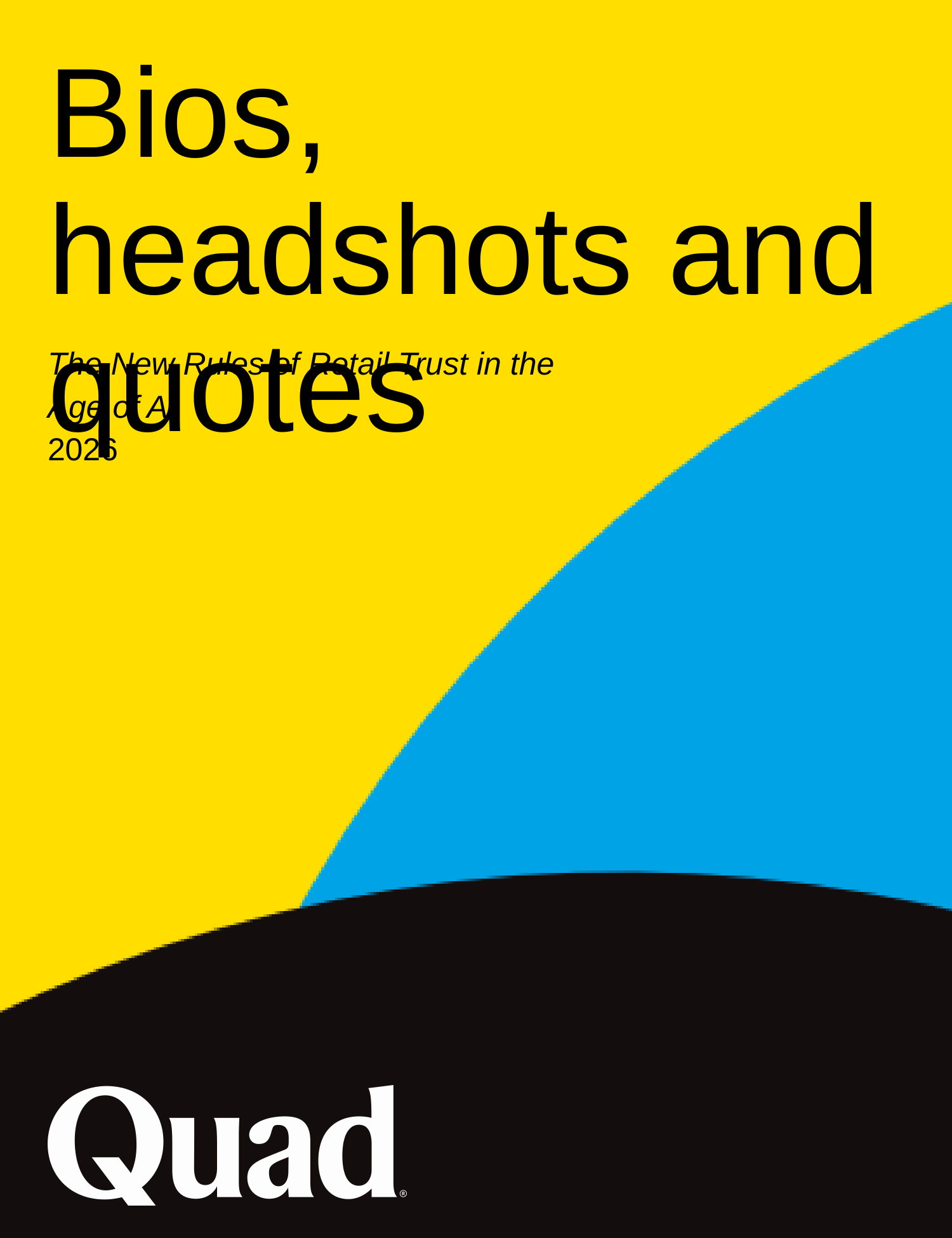

Bios, headshots and quotes
The New Rules of Retail Trust in the Age of AI
2026